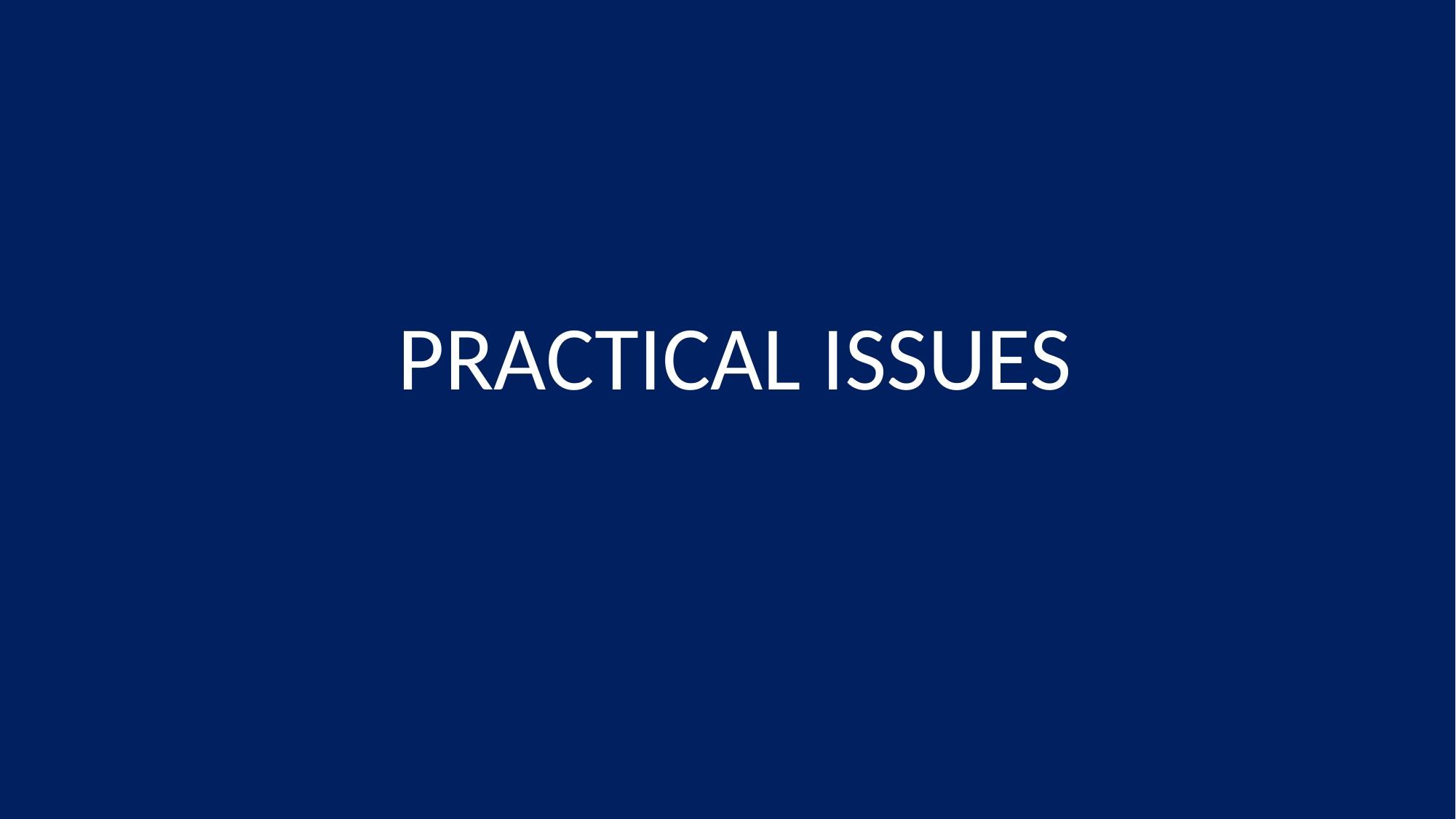

# Input Tax Credit Availment, Restrictions, Job-work and other aspects
PRACTICAL ISSUES